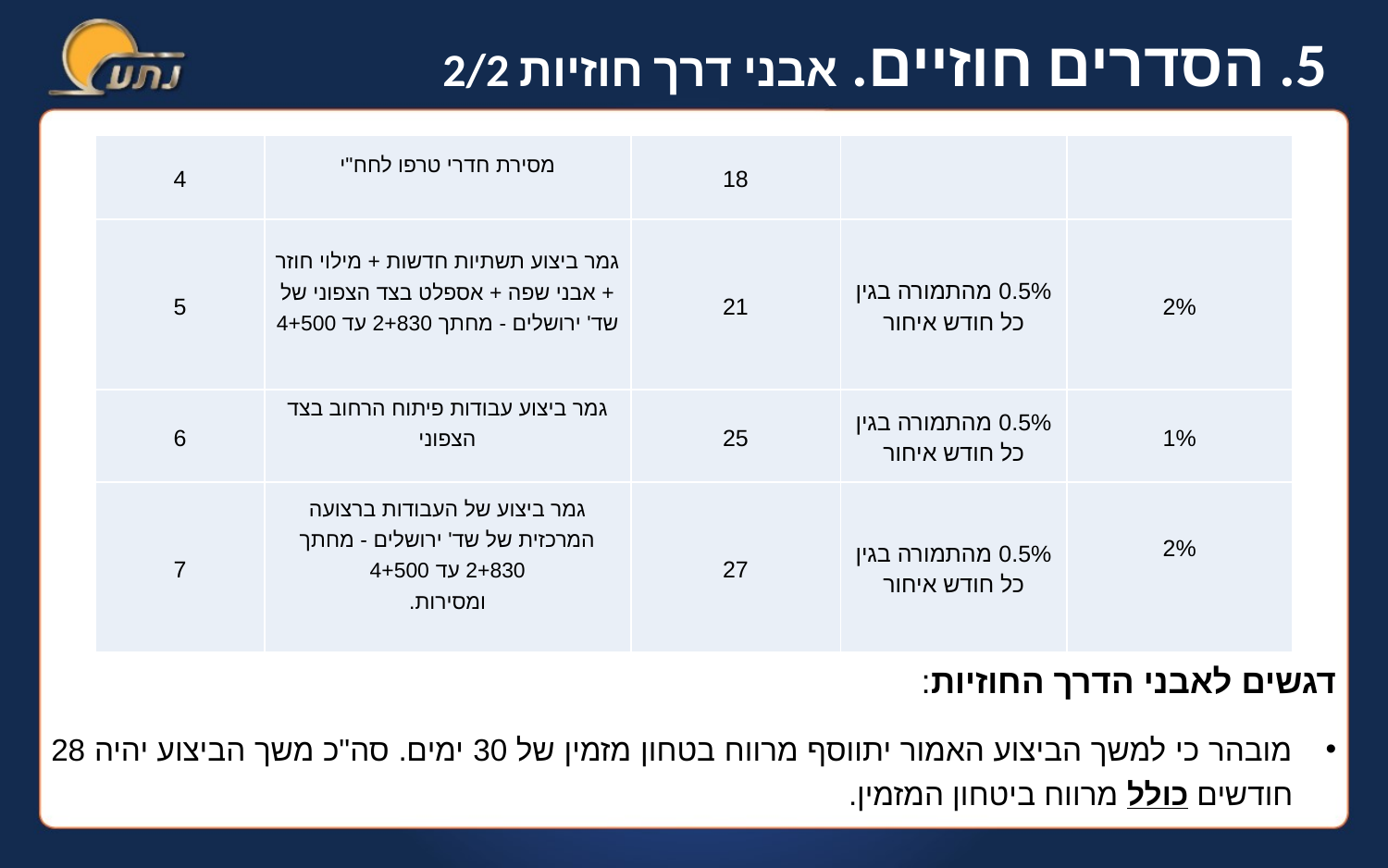

5. הסדרים חוזיים. אבני דרך חוזיות 2/2
| 4 | מסירת חדרי טרפו לחח"י | 18 |  |  |
| --- | --- | --- | --- | --- |
| 5 | גמר ביצוע תשתיות חדשות + מילוי חוזר + אבני שפה + אספלט בצד הצפוני של שד' ירושלים - מחתך 2+830 עד 4+500 | 21 | 0.5% מהתמורה בגין כל חודש איחור | 2% |
| 6 | גמר ביצוע עבודות פיתוח הרחוב בצד הצפוני | 25 | 0.5% מהתמורה בגין כל חודש איחור | 1% |
| 7 | גמר ביצוע של העבודות ברצועה המרכזית של שד' ירושלים - מחתך 2+830 עד 4+500 ומסירות. | 27 | 0.5% מהתמורה בגין כל חודש איחור | 2% |
דגשים לאבני הדרך החוזיות:
מובהר כי למשך הביצוע האמור יתווסף מרווח בטחון מזמין של 30 ימים. סה"כ משך הביצוע יהיה 28 חודשים כולל מרווח ביטחון המזמין.